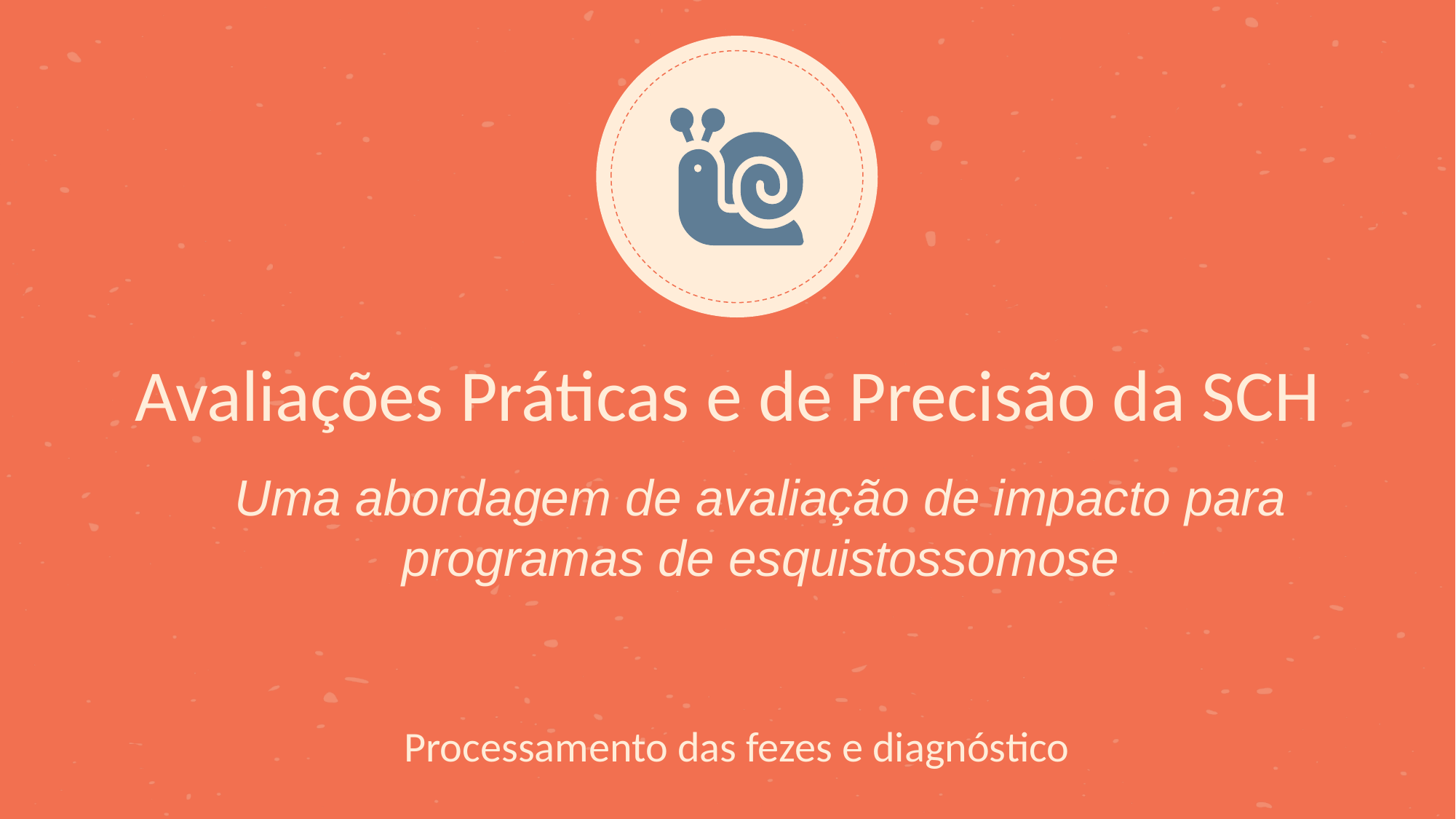

# Avaliações Práticas e de Precisão da SCH
Uma abordagem de avaliação de impacto para programas de esquistossomose
Processamento das fezes e diagnóstico